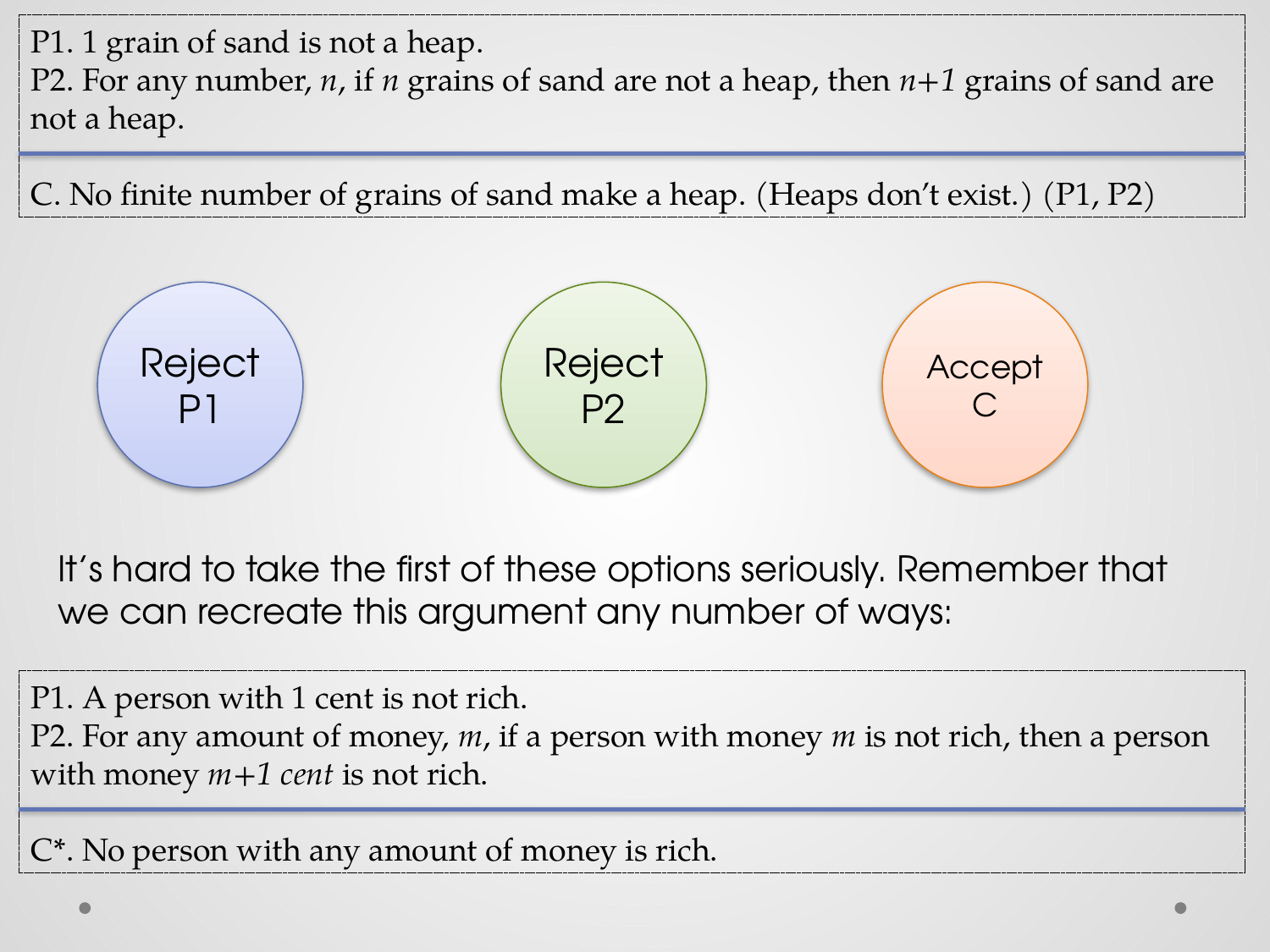

P1. 1 grain of sand is not a heap.
P2. For any number, n, if n grains of sand are not a heap, then n+1 grains of sand are not a heap.

C. No finite number of grains of sand make a heap. (Heaps don’t exist.) (P1, P2)
Reject P1
Reject P2
Accept C
It’s hard to take the first of these options seriously. Remember that we can recreate this argument any number of ways:
P1. A person with 1 cent is not rich.
P2. For any amount of money, m, if a person with money m is not rich, then a person with money m+1 cent is not rich.

C*. No person with any amount of money is rich.